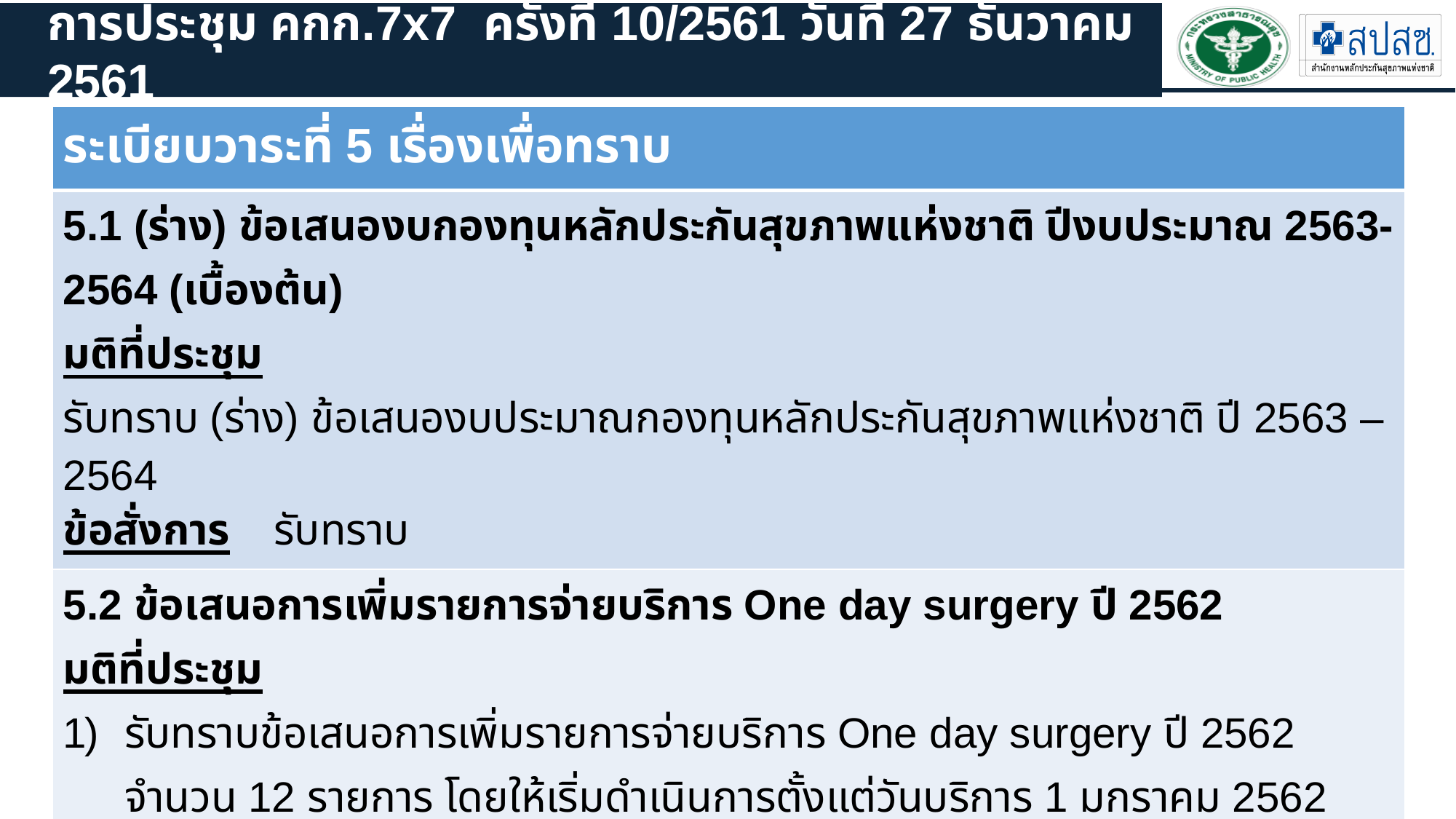

# การประชุม คกก.7x7  ครั้งที่ 10/2561 วันที่ 27 ธันวาคม 2561
| ระเบียบวาระที่ 5 เรื่องเพื่อทราบ |
| --- |
| 5.1 (ร่าง) ข้อเสนองบกองทุนหลักประกันสุขภาพแห่งชาติ ปีงบประมาณ 2563-2564 (เบื้องต้น) มติที่ประชุม รับทราบ (ร่าง) ข้อเสนองบประมาณกองทุนหลักประกันสุขภาพแห่งชาติ ปี 2563 – 2564 ข้อสั่งการ รับทราบ |
| 5.2 ข้อเสนอการเพิ่มรายการจ่ายบริการ One day surgery ปี 2562 มติที่ประชุม รับทราบข้อเสนอการเพิ่มรายการจ่ายบริการ One day surgery ปี 2562 จำนวน 12 รายการ โดยให้เริ่มดำเนินการตั้งแต่วันบริการ 1 มกราคม 2562 มอบทีมกรมการแพทย์ ร่วมกับ สปสช. กำหนดรายการหัตถการของแต่ละโรค เพื่อเบิกจ่ายแบบ One Day Surgery ให้ชัดเจน ข้อสั่งการ รับทราบ |
3